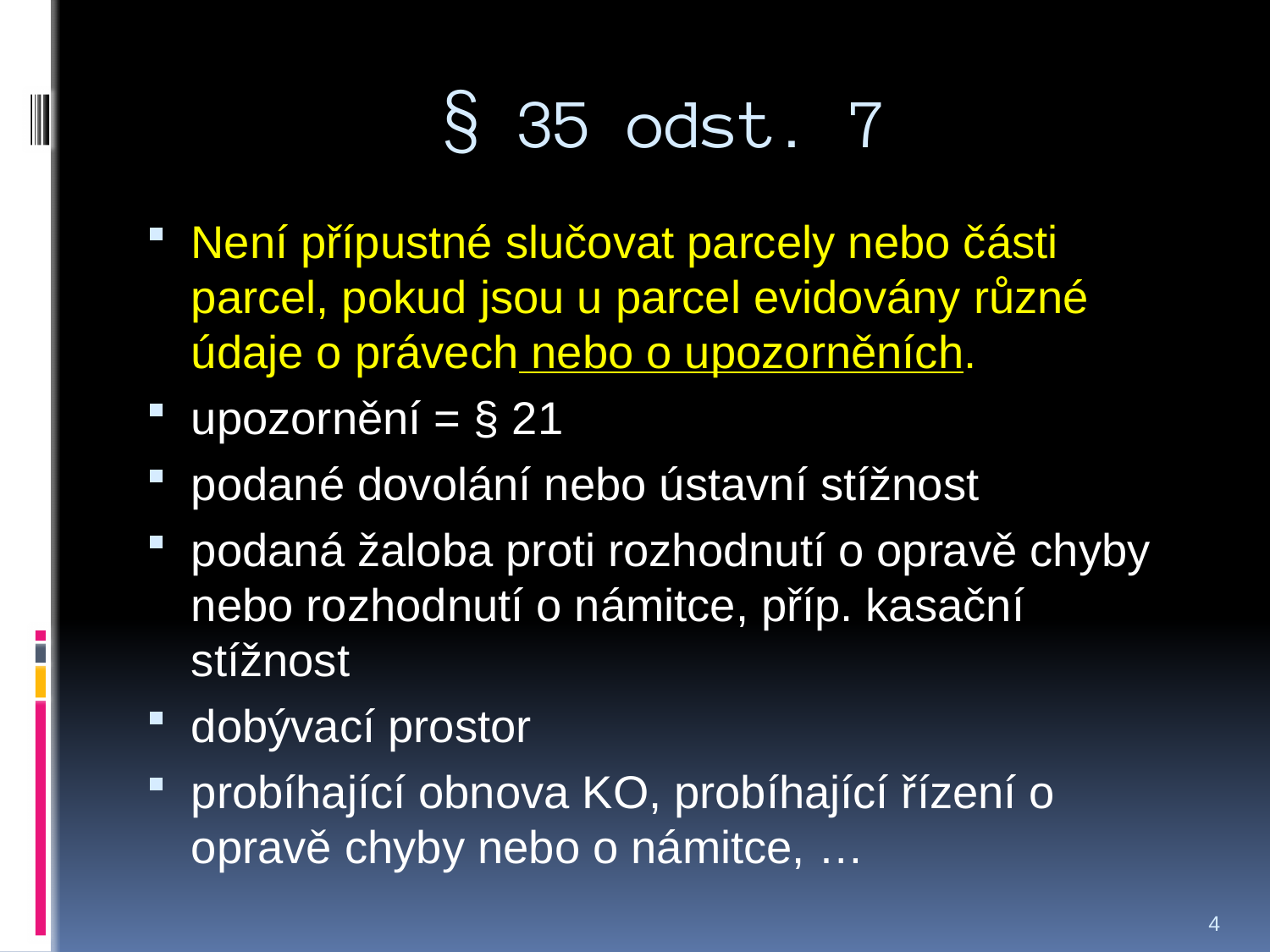

# § 35 odst. 7
Není přípustné slučovat parcely nebo části parcel, pokud jsou u parcel evidovány různé údaje o právech nebo o upozorněních.
upozornění = § 21
podané dovolání nebo ústavní stížnost
podaná žaloba proti rozhodnutí o opravě chyby nebo rozhodnutí o námitce, příp. kasační stížnost
dobývací prostor
probíhající obnova KO, probíhající řízení o opravě chyby nebo o námitce, …

4